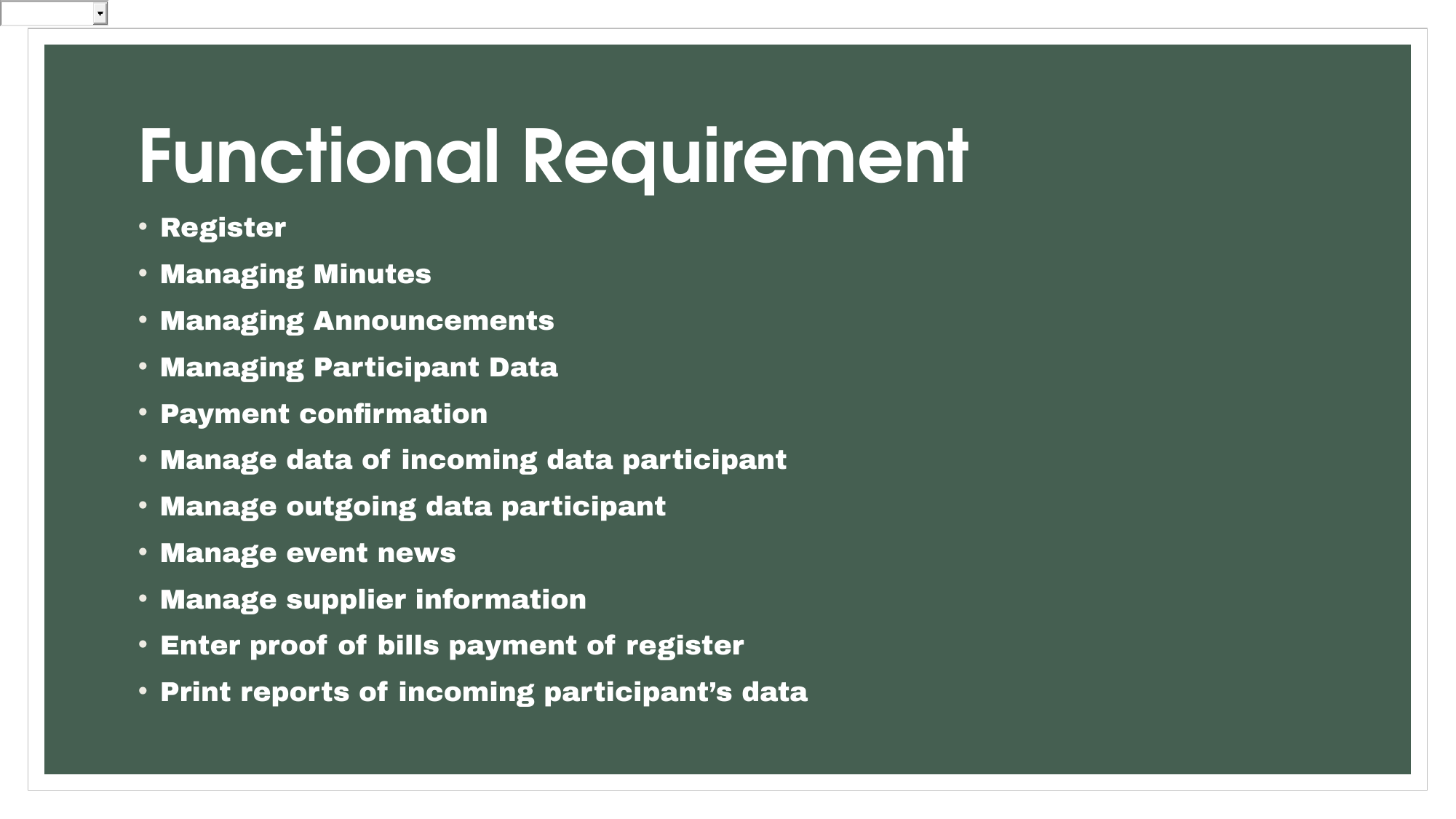

# Functional Requirement
Register
Managing Minutes
Managing Announcements
Managing Participant Data
Payment confirmation
Manage data of incoming data participant
Manage outgoing data participant
Manage event news
Manage supplier information
Enter proof of bills payment of register
Print reports of incoming participant’s data